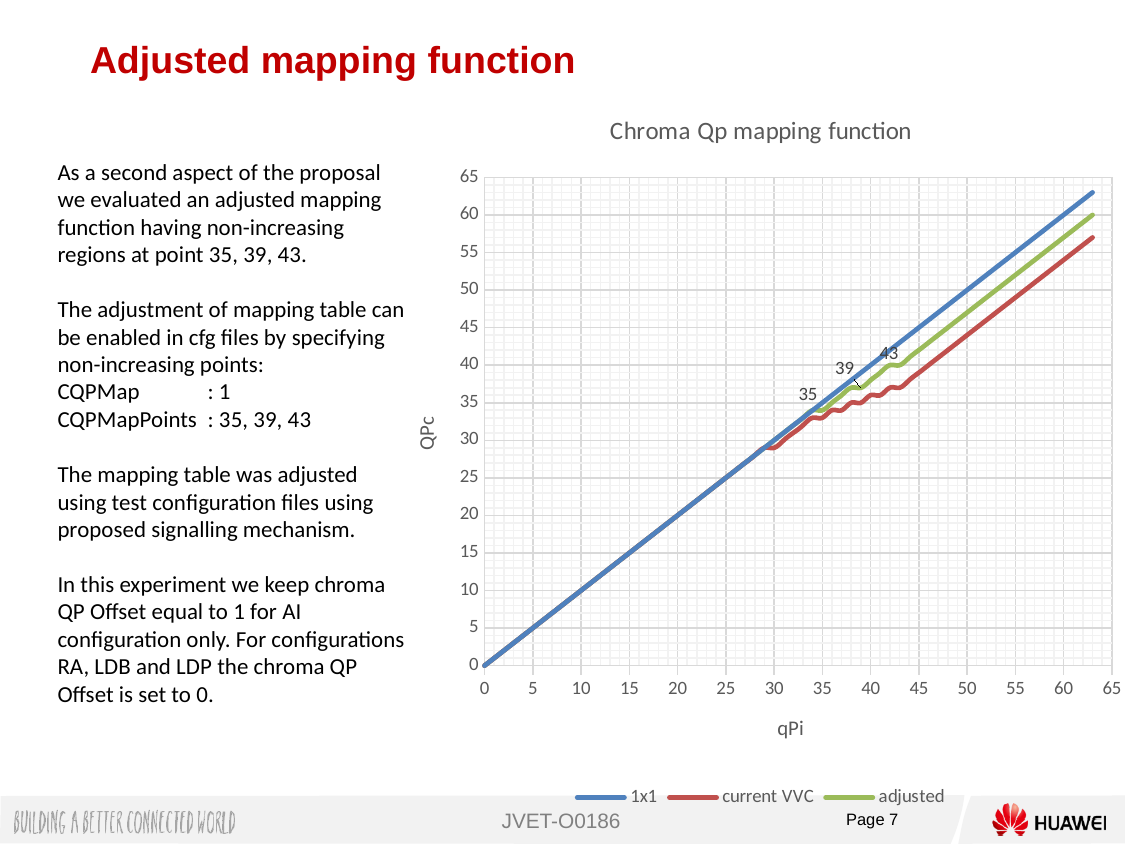

Adjusted mapping function

### Chart: Chroma Qp mapping function

| Category | 1x1 | current VVC | adjusted |
|---|---|---|---|
As a second aspect of the proposal we evaluated an adjusted mapping function having non-increasing regions at point 35, 39, 43.

The adjustment of mapping table can be enabled in cfg files by specifying non-increasing points:
CQPMap	: 1
CQPMapPoints	: 35, 39, 43

The mapping table was adjusted using test configuration files using proposed signalling mechanism.

In this experiment we keep chroma QP Offset equal to 1 for AI configuration only. For configurations RA, LDB and LDP the chroma QP Offset is set to 0.